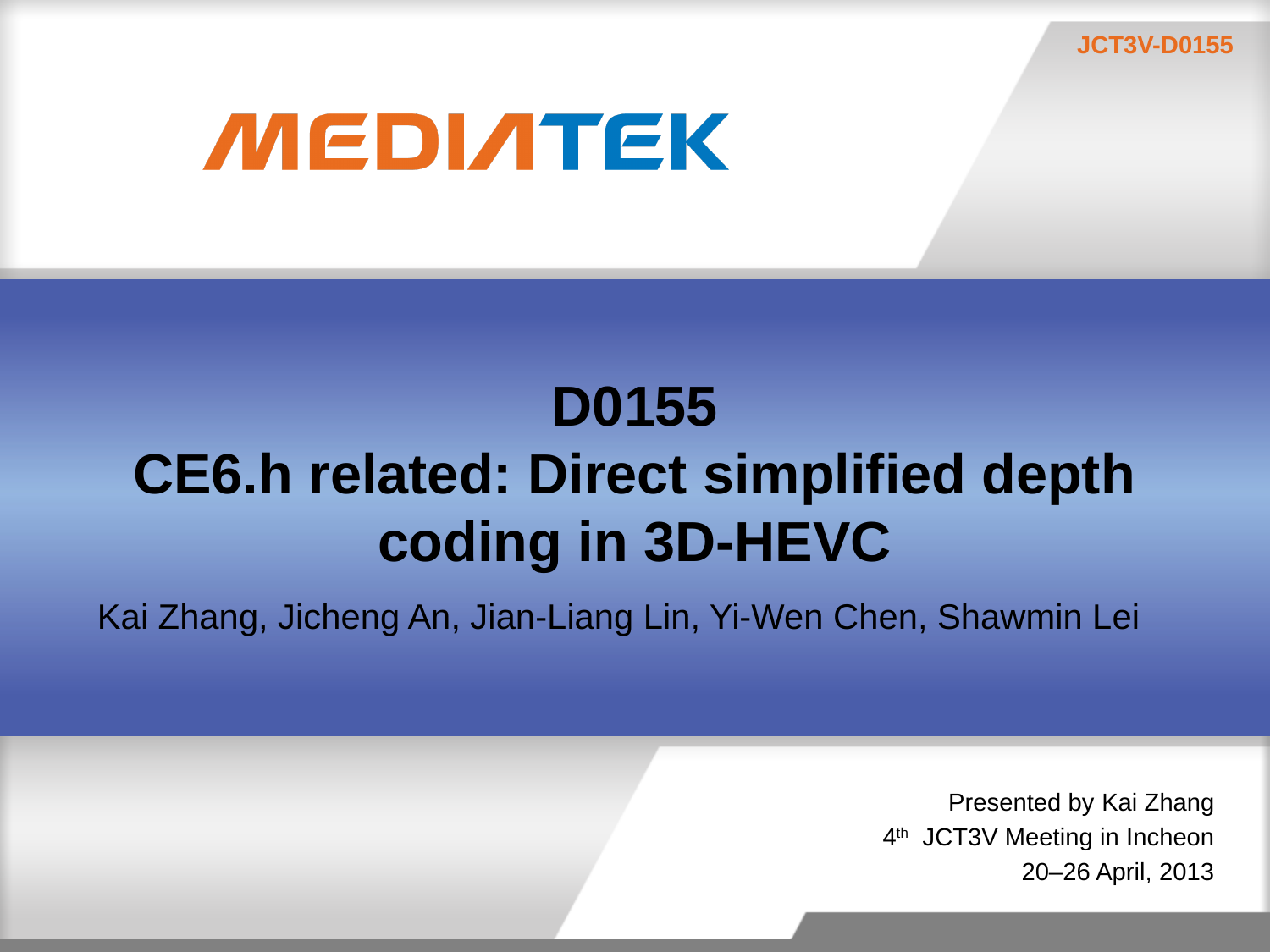

# D0155 CE6.h related: Direct simplified depth coding in 3D-HEVC
Kai Zhang, Jicheng An, Jian-Liang Lin, Yi-Wen Chen, Shawmin Lei